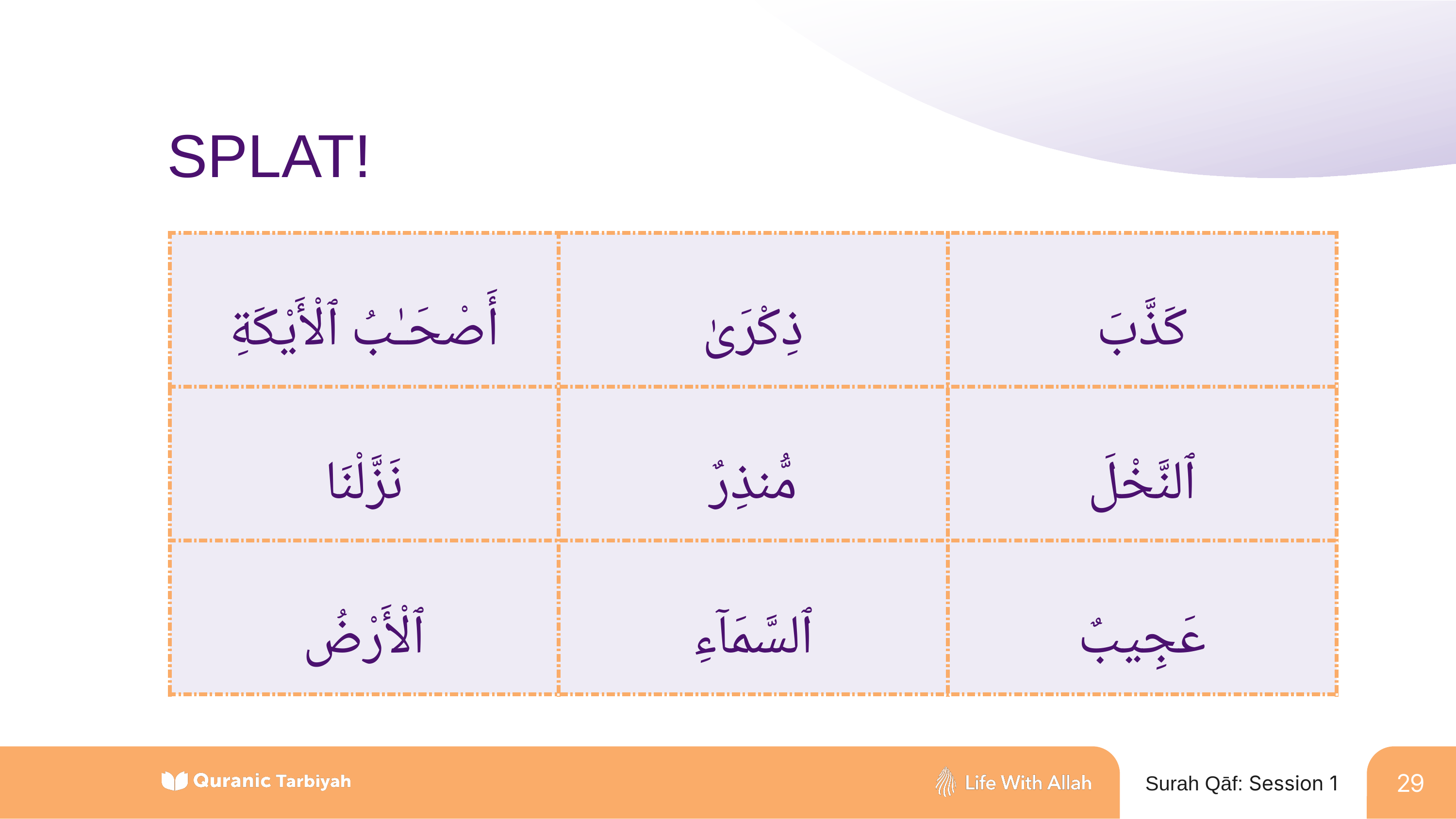

SPLAT!
| أَصْحَـٰبُ ٱلْأَيْكَةِ | ذِكْرَىٰ | كَذَّبَ |
| --- | --- | --- |
| نَزَّلْنَا | مُّنذِرٌ | ٱلنَّخْلَ |
| ٱلْأَرْضُ | ٱلسَّمَآءِ | عَجِيبٌ |